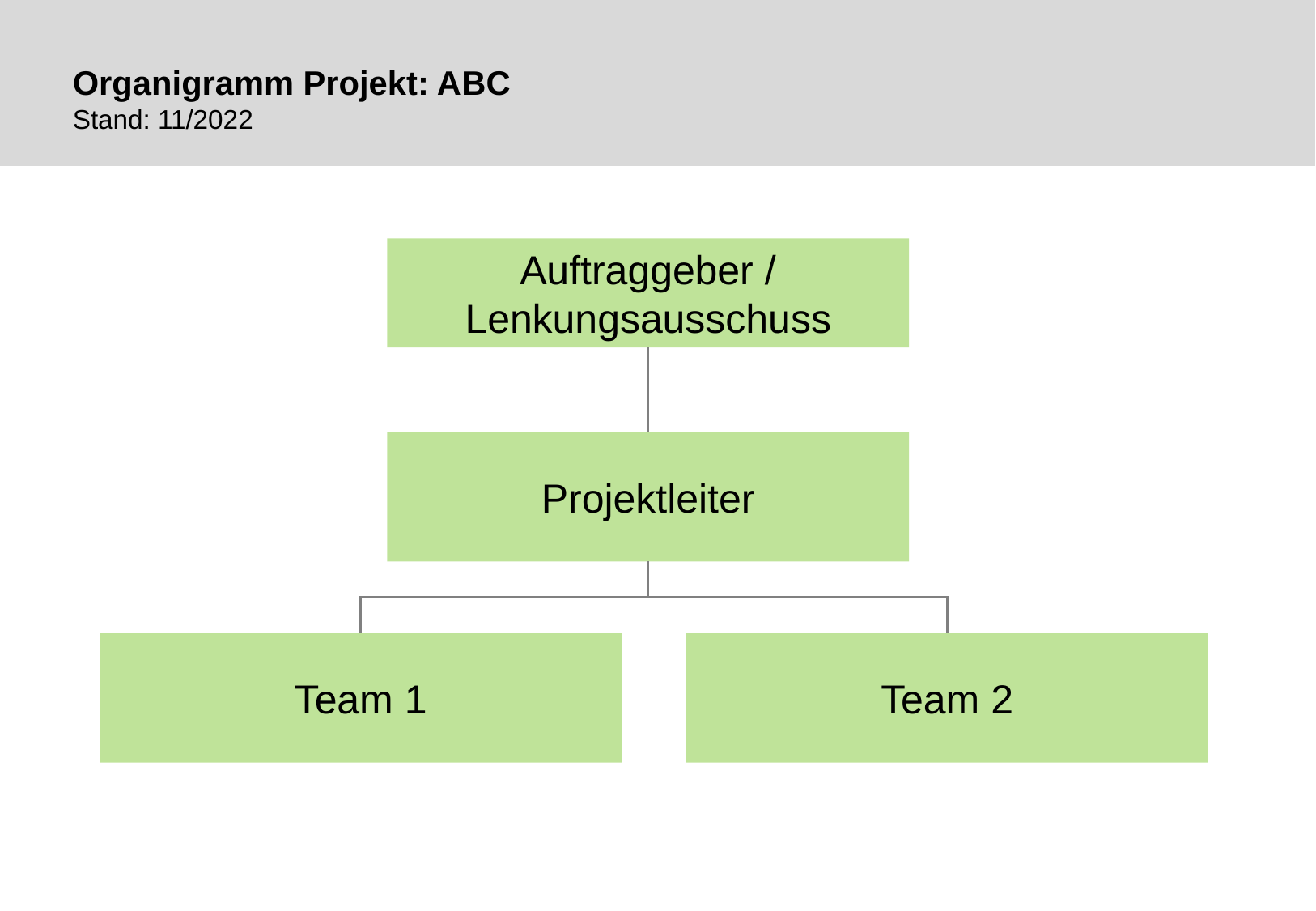

Organigramm Projekt: ABC
Stand: 11/2022
Auftraggeber / Lenkungsausschuss

Projektleiter

Team 2

Team 1